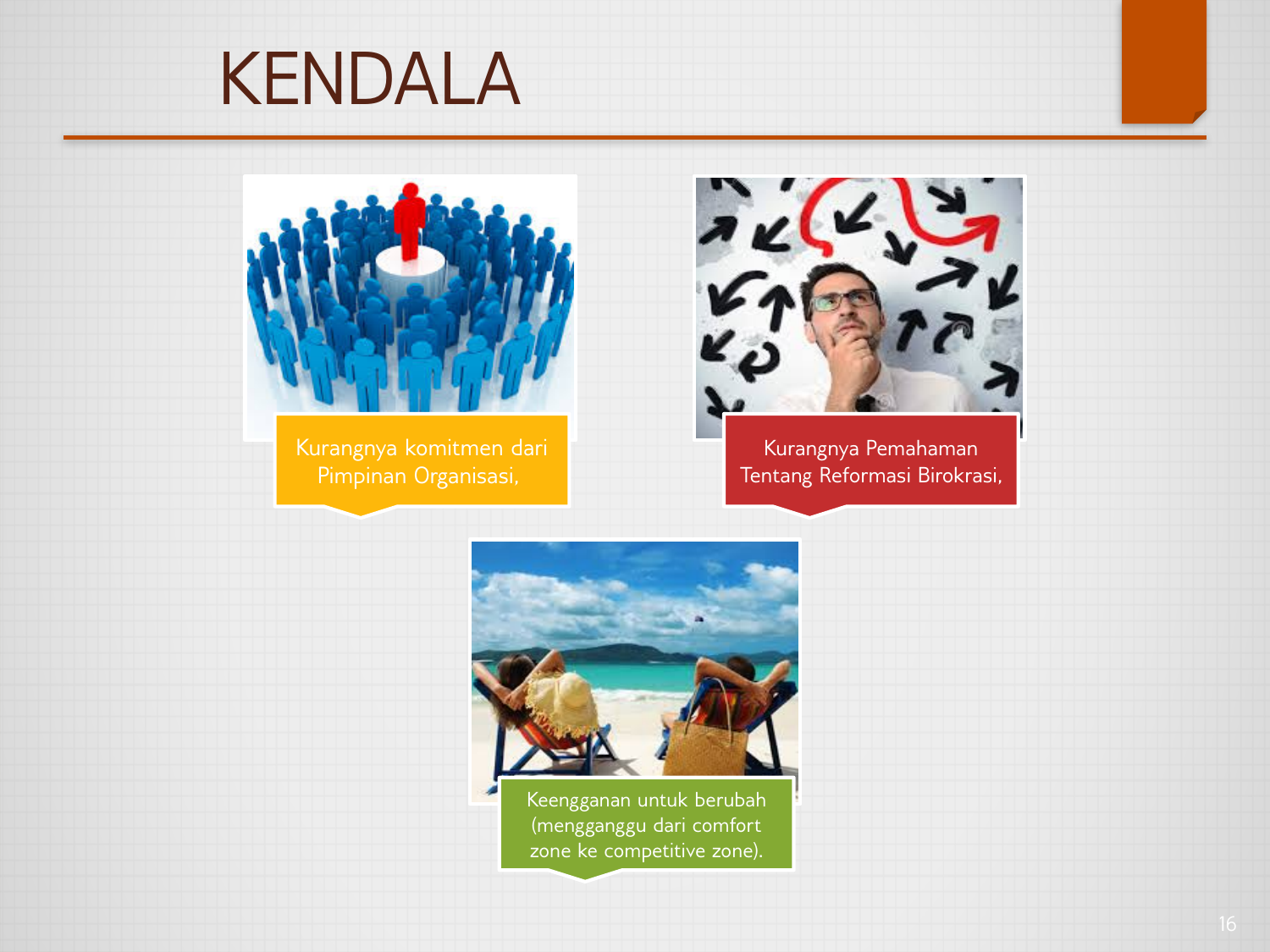

# KENDALA
Kurangnya Pemahaman Tentang Reformasi Birokrasi,
Keengganan untuk berubah (mengganggu dari comfort zone ke competitive zone).
Kurangnya komitmen dari Pimpinan Organisasi,
16